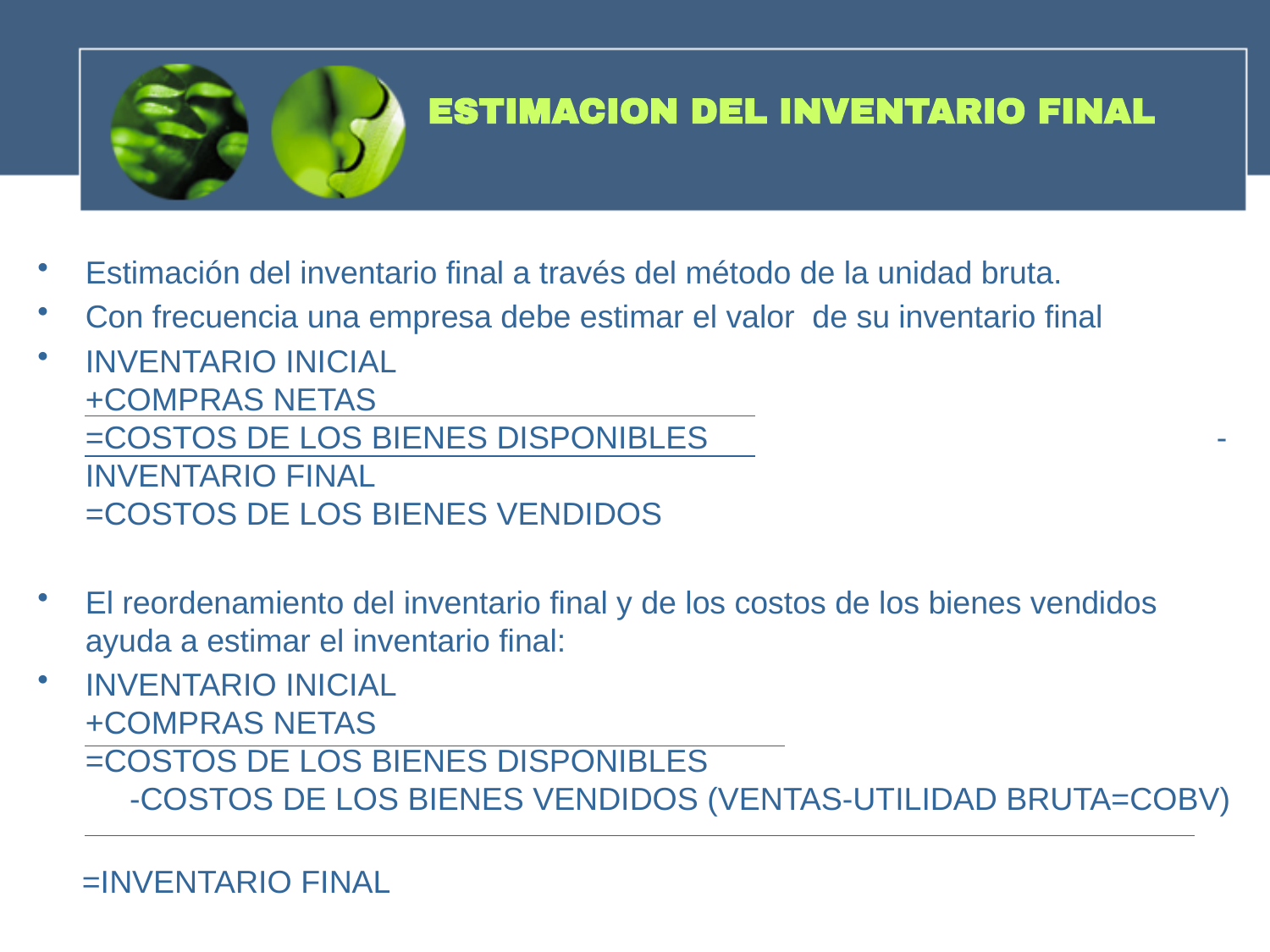

# ESTIMACION DEL INVENTARIO FINAL
Estimación del inventario final a través del método de la unidad bruta.
Con frecuencia una empresa debe estimar el valor  de su inventario final
INVENTARIO INICIAL						    +COMPRAS NETAS					                      =COSTOS DE LOS BIENES DISPONIBLES				             -INVENTARIO FINAL				                                     =COSTOS DE LOS BIENES VENDIDOS

El reordenamiento del inventario final y de los costos de los bienes vendidos ayuda a estimar el inventario final:
INVENTARIO INICIAL						    +COMPRAS NETAS			                                               =COSTOS DE LOS BIENES DISPONIBLES	                                                               -COSTOS DE LOS BIENES VENDIDOS (VENTAS-UTILIDAD BRUTA=COBV)
     =INVENTARIO FINAL